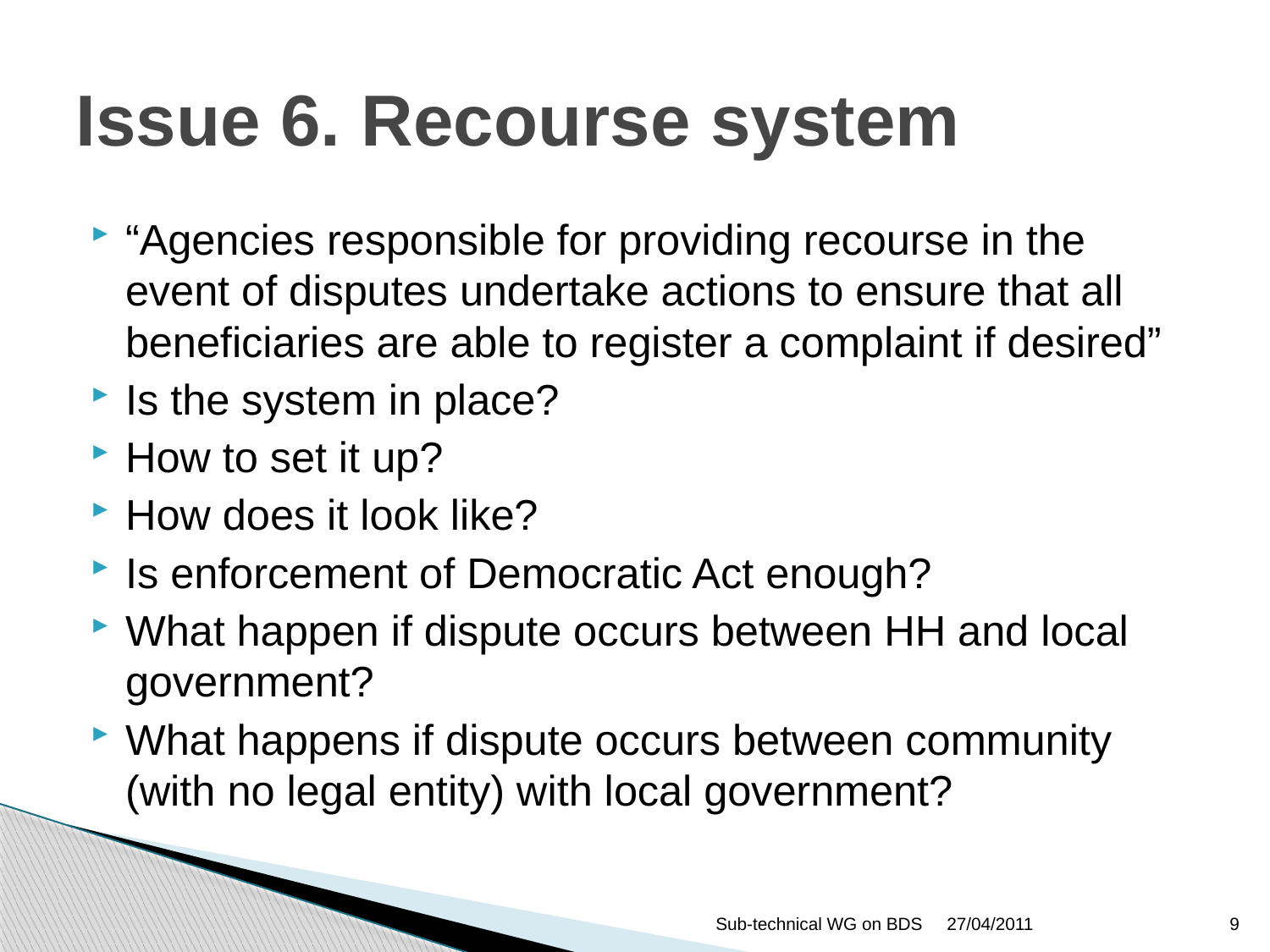

# Issue 6. Recourse system
“Agencies responsible for providing recourse in the event of disputes undertake actions to ensure that all beneficiaries are able to register a complaint if desired”
Is the system in place?
How to set it up?
How does it look like?
Is enforcement of Democratic Act enough?
What happen if dispute occurs between HH and local government?
What happens if dispute occurs between community (with no legal entity) with local government?

Sub-technical WG on BDS
27/04/2011
9